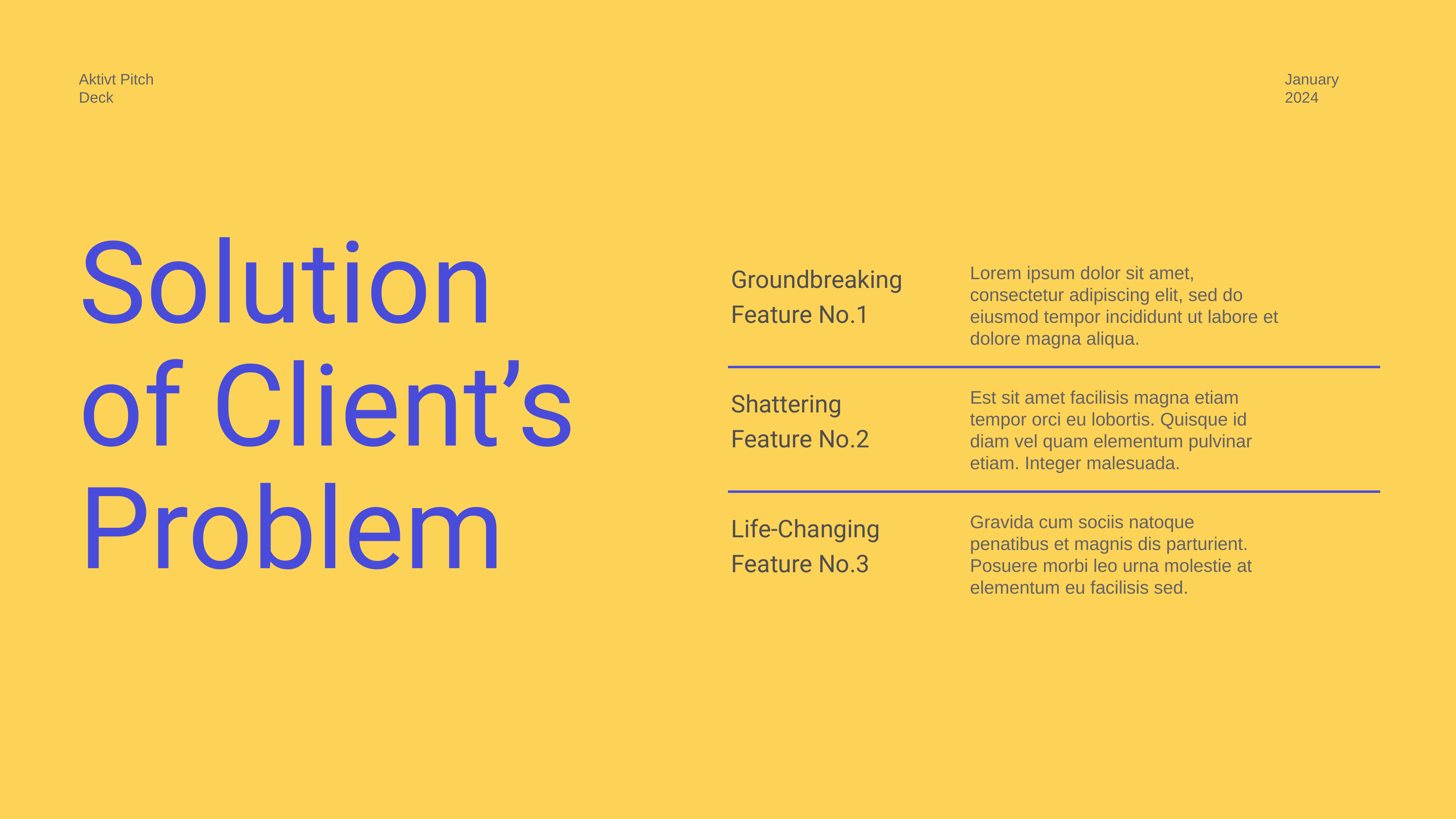

Aktivt Pitch Deck
January 2024
Solution
of Client’s Problem
Groundbreaking Feature No.1
Lorem ipsum dolor sit amet, consectetur adipiscing elit, sed do eiusmod tempor incididunt ut labore et dolore magna aliqua.

Shattering Feature No.2
Est sit amet facilisis magna etiam tempor orci eu lobortis. Quisque id diam vel quam elementum pulvinar etiam. Integer malesuada.

Life-Changing Feature No.3
Gravida cum sociis natoque penatibus et magnis dis parturient. Posuere morbi leo urna molestie at elementum eu facilisis sed.